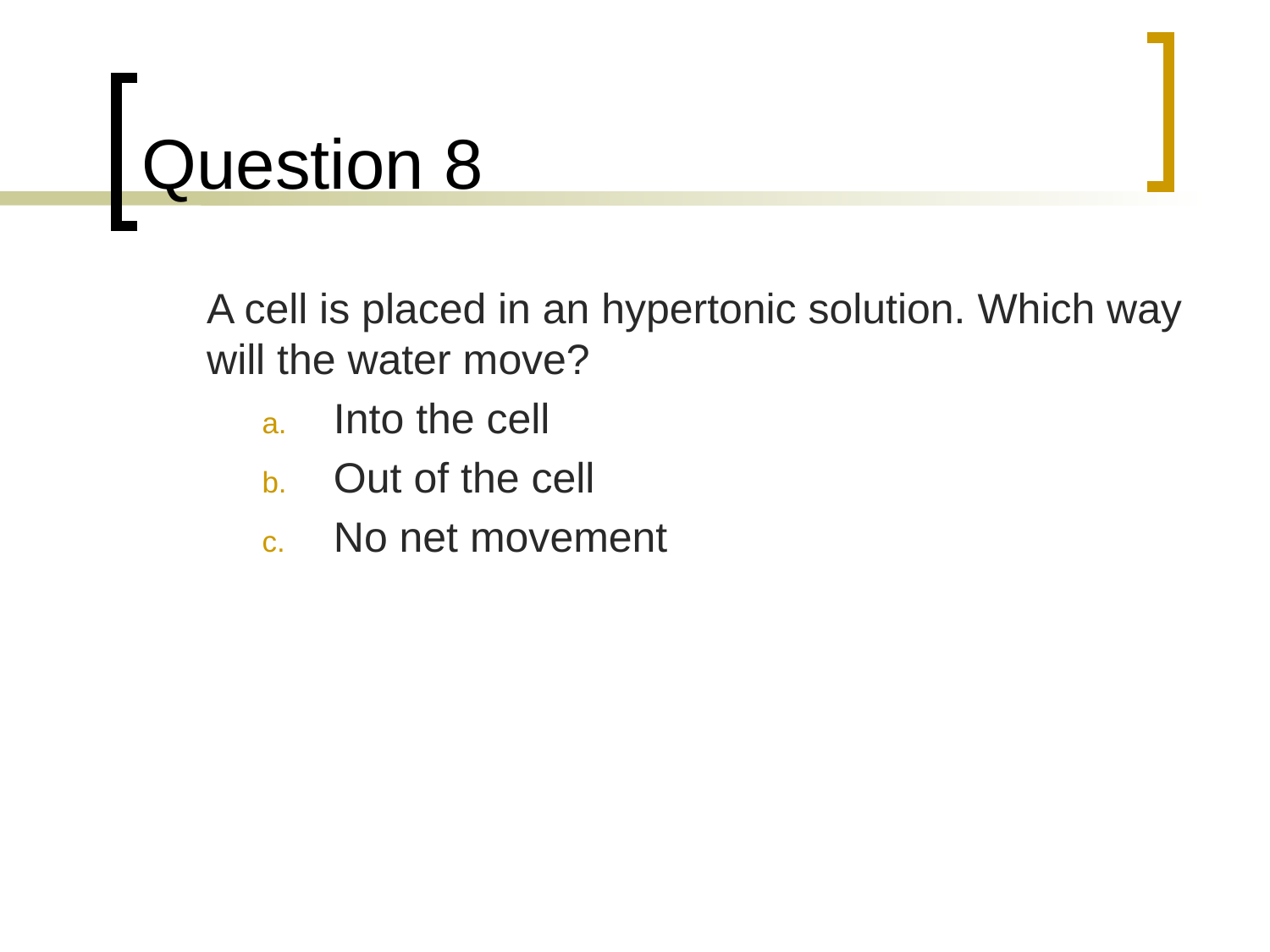

# Question 8
	A cell is placed in an hypertonic solution. Which way will the water move?
Into the cell
Out of the cell
No net movement